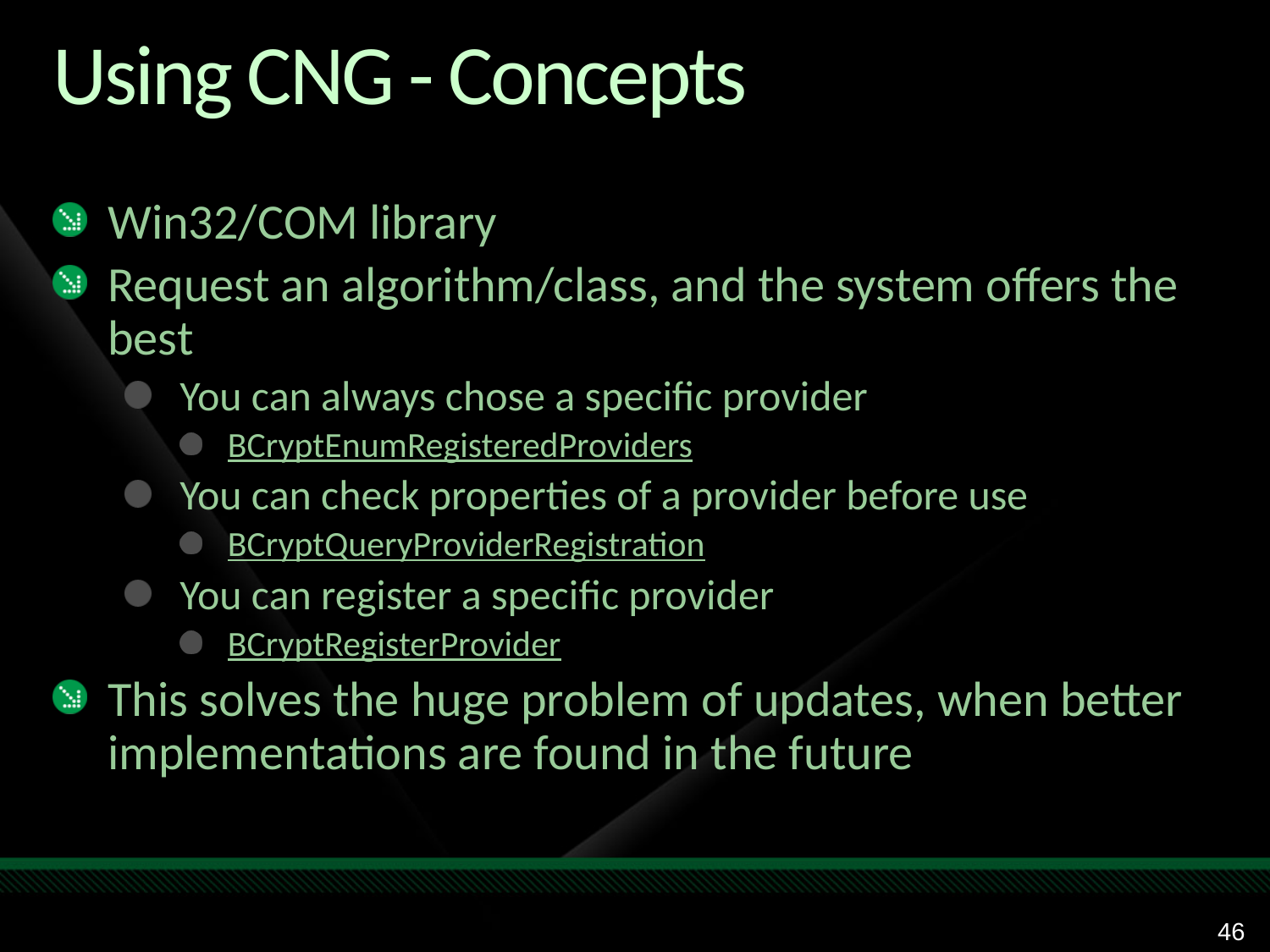

# Using CNG - Concepts
Win32/COM library
Request an algorithm/class, and the system offers the best
You can always chose a specific provider
BCryptEnumRegisteredProviders
You can check properties of a provider before use
BCryptQueryProviderRegistration
You can register a specific provider
BCryptRegisterProvider
This solves the huge problem of updates, when better implementations are found in the future